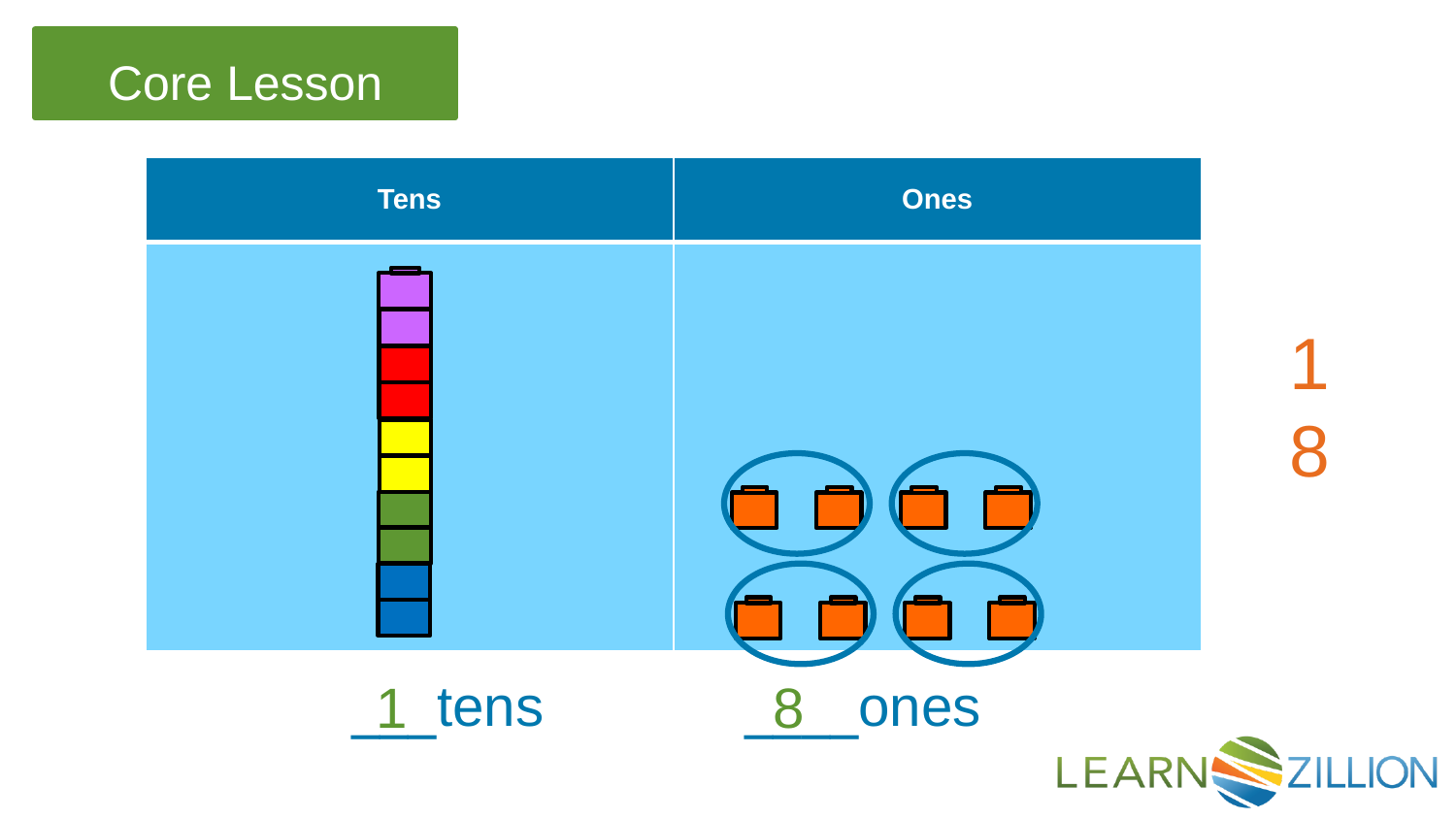

| Tens | Ones |
| --- | --- |
|  |  |

18

  ___tens
 ____ones
1
8